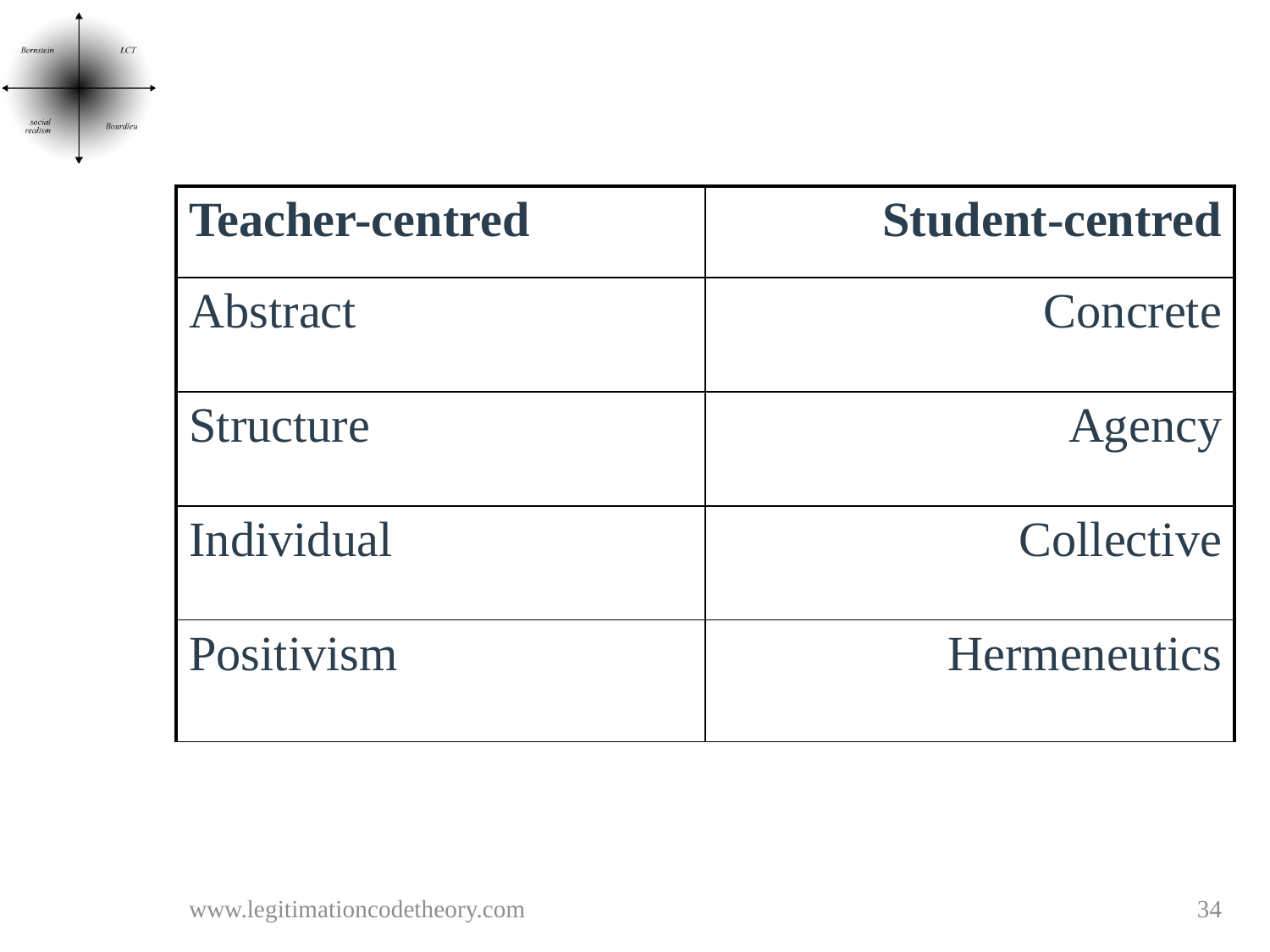

#

| Teacher-centred | Student-centred |
| --- | --- |
| Abstract | Concrete |
| Structure | Agency |
| Individual | Collective |
| Positivism | Hermeneutics |
www.legitimationcodetheory.com
34